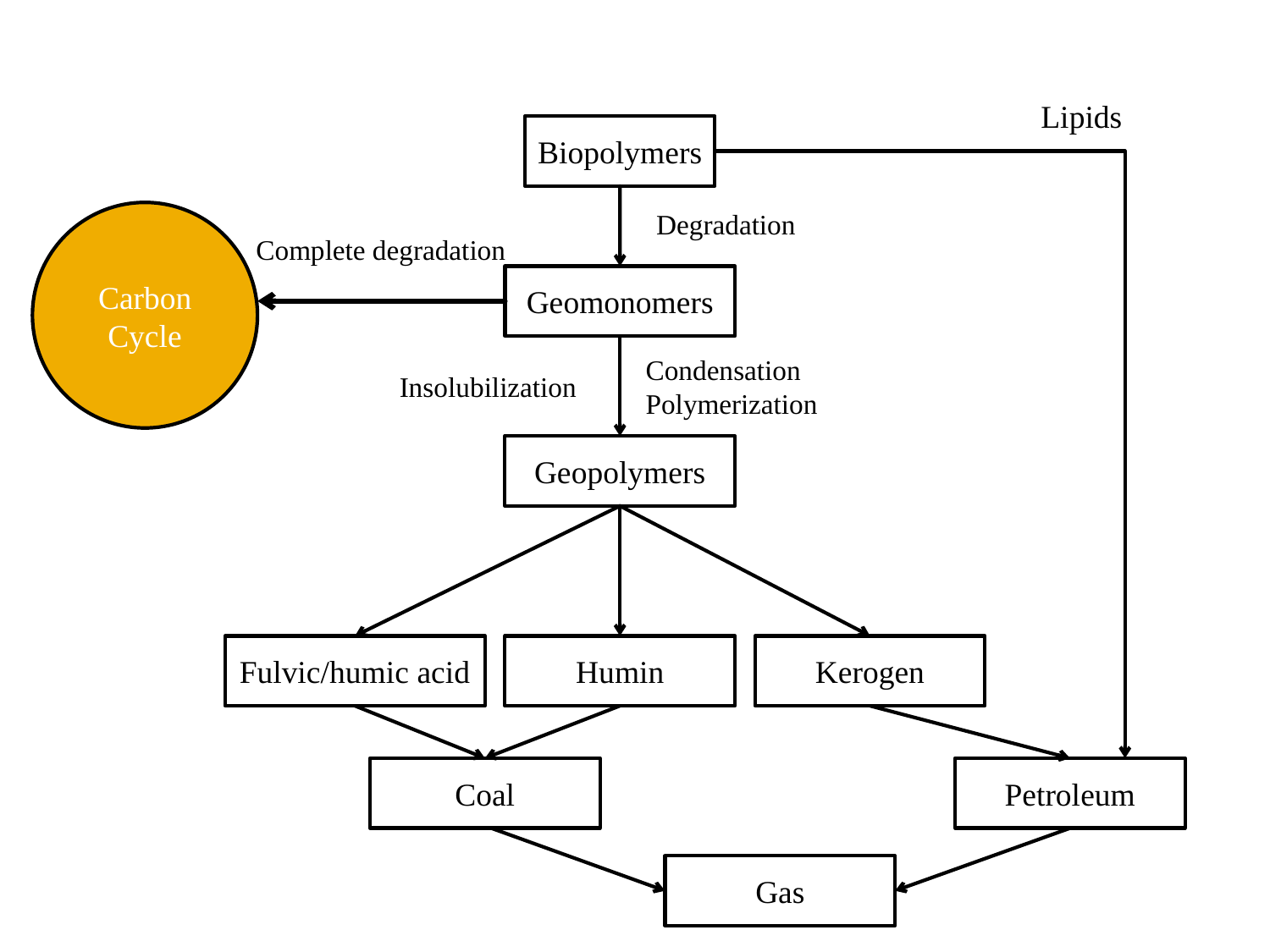

Lipids
Biopolymers
Degradation
Carbon
Cycle
Complete degradation
Geomonomers
Condensation
Polymerization
Insolubilization
Geopolymers
Fulvic/humic acid
Humin
Kerogen
Coal
Petroleum
Gas